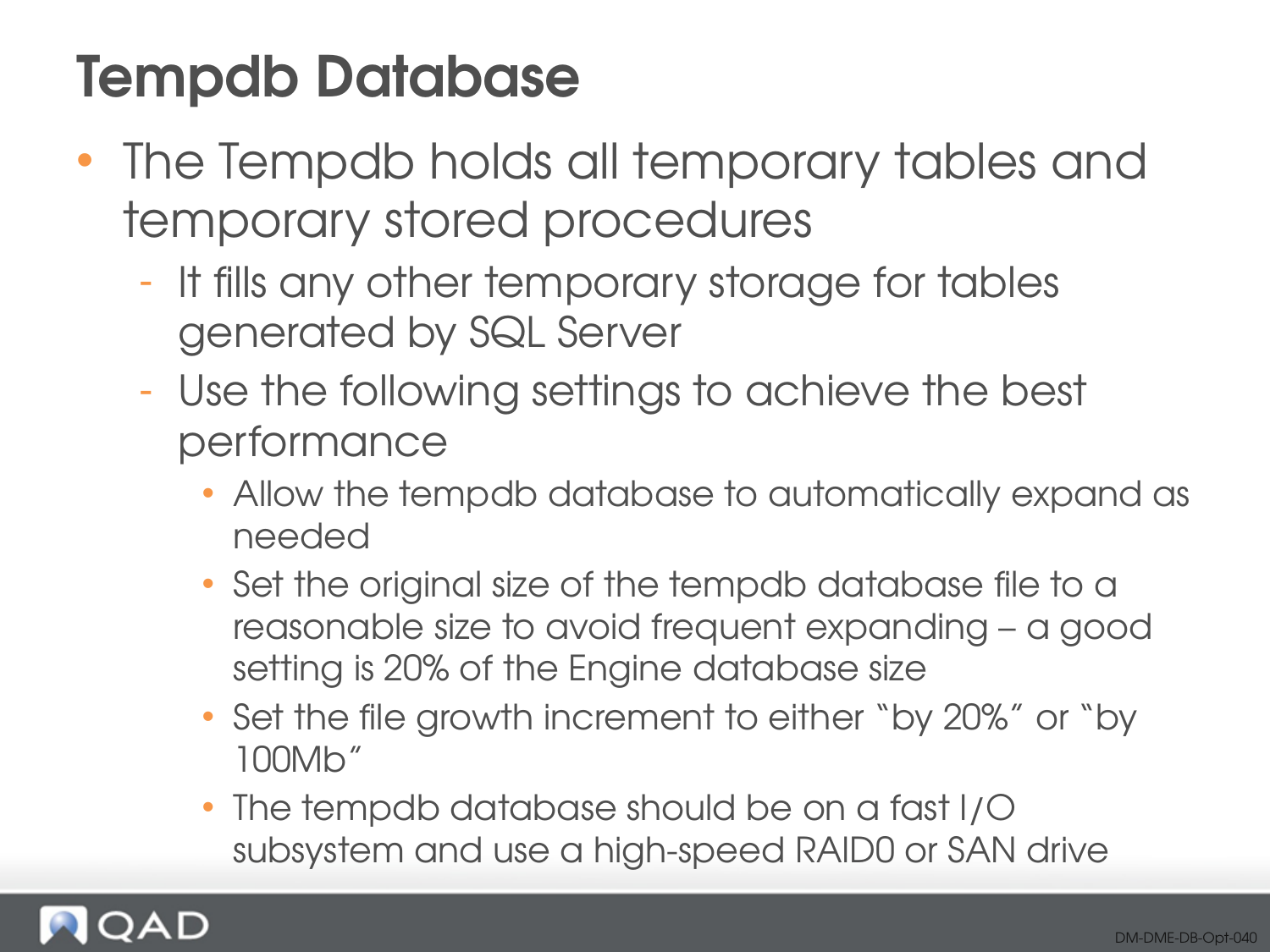

# Tempdb Database
The Tempdb holds all temporary tables and temporary stored procedures
It fills any other temporary storage for tables generated by SQL Server
Use the following settings to achieve the best performance
Allow the tempdb database to automatically expand as needed
Set the original size of the tempdb database file to a reasonable size to avoid frequent expanding – a good setting is 20% of the Engine database size
Set the file growth increment to either “by 20%” or “by 100Mb”
The tempdb database should be on a fast I/O subsystem and use a high-speed RAID0 or SAN drive
DM-DME-DB-Opt-040